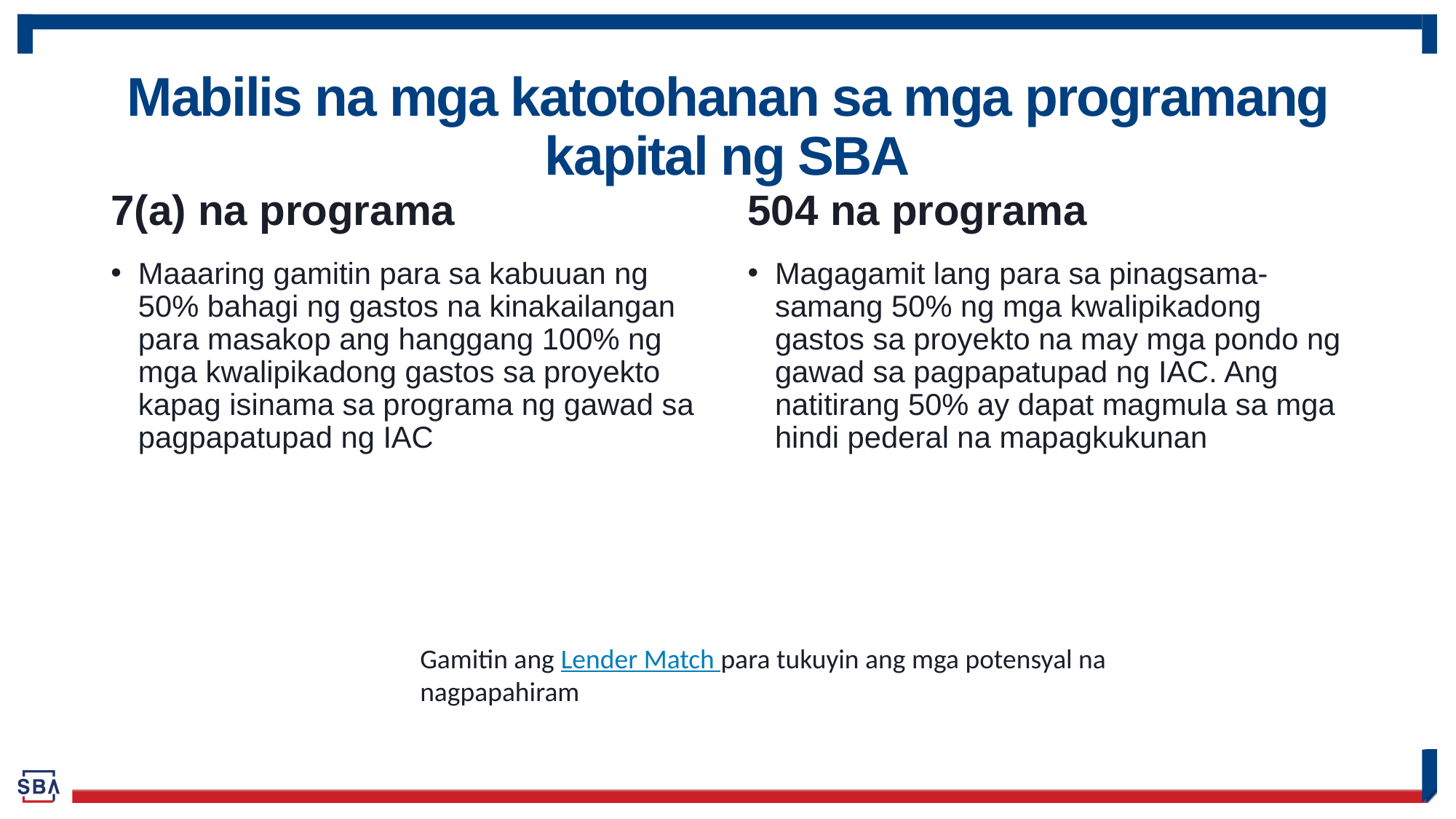

# Mabilis na mga katotohanan sa mga programang kapital ng SBA
7(a) na programa

504 na programa
Maaaring gamitin para sa kabuuan ng 50% bahagi ng gastos na kinakailangan para masakop ang hanggang 100% ng mga kwalipikadong gastos sa proyekto kapag isinama sa programa ng gawad sa pagpapatupad ng IAC
Magagamit lang para sa pinagsama-samang 50% ng mga kwalipikadong gastos sa proyekto na may mga pondo ng gawad sa pagpapatupad ng IAC. Ang natitirang 50% ay dapat magmula sa mga hindi pederal na mapagkukunan
Gamitin ang Lender Match para tukuyin ang mga potensyal na nagpapahiram